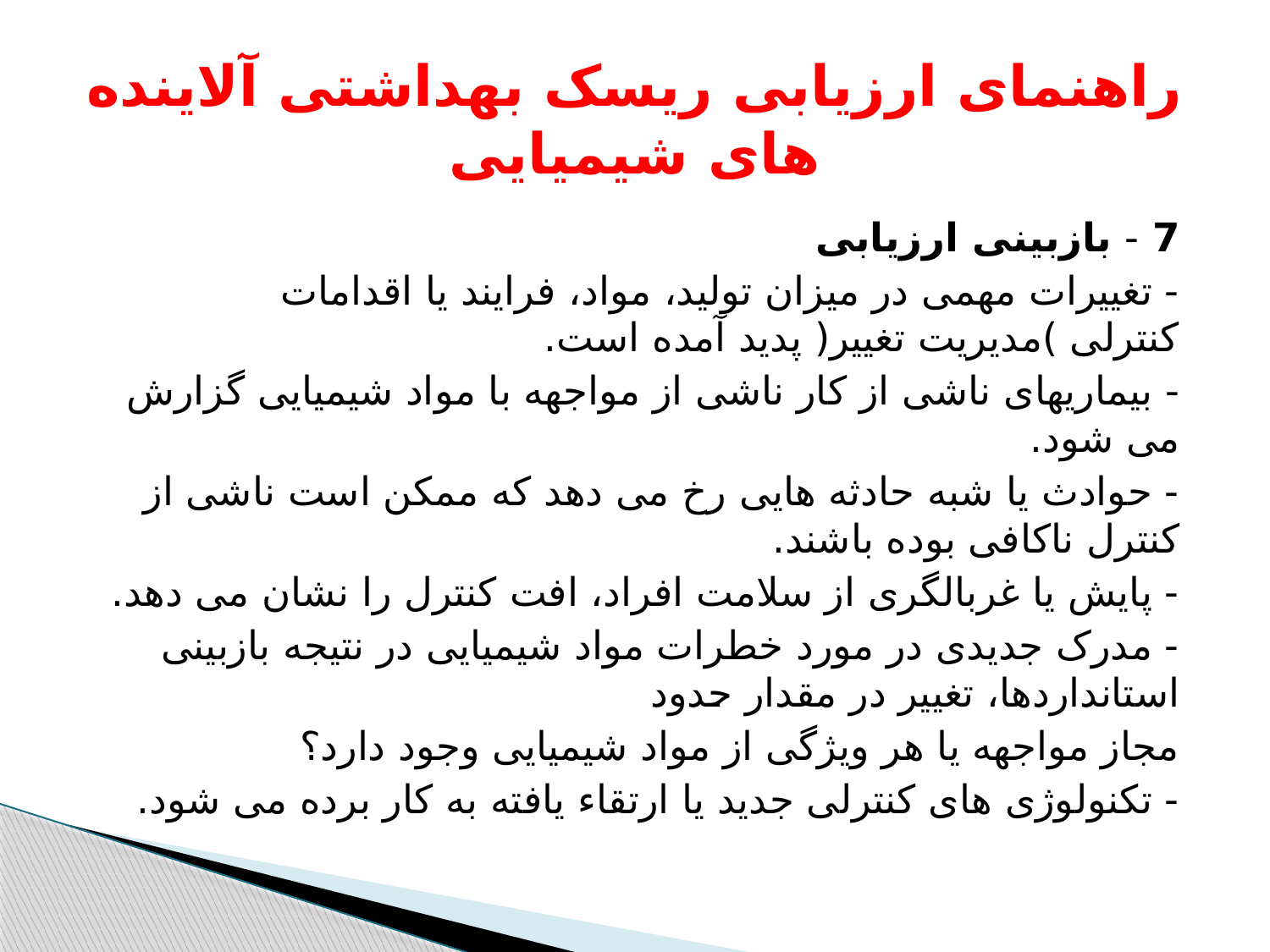

# راهنمای ارزیابی ریسک بهداشتی آلاینده های شیمیایی
7 - بازبینی ارزیابی
- تغییرات مهمی در میزان تولید، مواد، فرایند یا اقدامات کنترلی )مدیریت تغییر( پدید آمده است.
- بیماریهای ناشی از کار ناشی از مواجهه با مواد شیمیایی گزارش می شود.
- حوادث یا شبه حادثه هایی رخ می دهد که ممکن است ناشی از کنترل ناکافی بوده باشند.
- پایش یا غربالگری از سلامت افراد، افت کنترل را نشان می دهد.
- مدرک جدیدی در مورد خطرات مواد شیمیایی در نتیجه بازبینی استانداردها، تغییر در مقدار حدود
مجاز مواجهه یا هر ویژگی از مواد شیمیایی وجود دارد؟
- تکنولوژی های کنترلی جدید یا ارتقاء یافته به کار برده می شود.